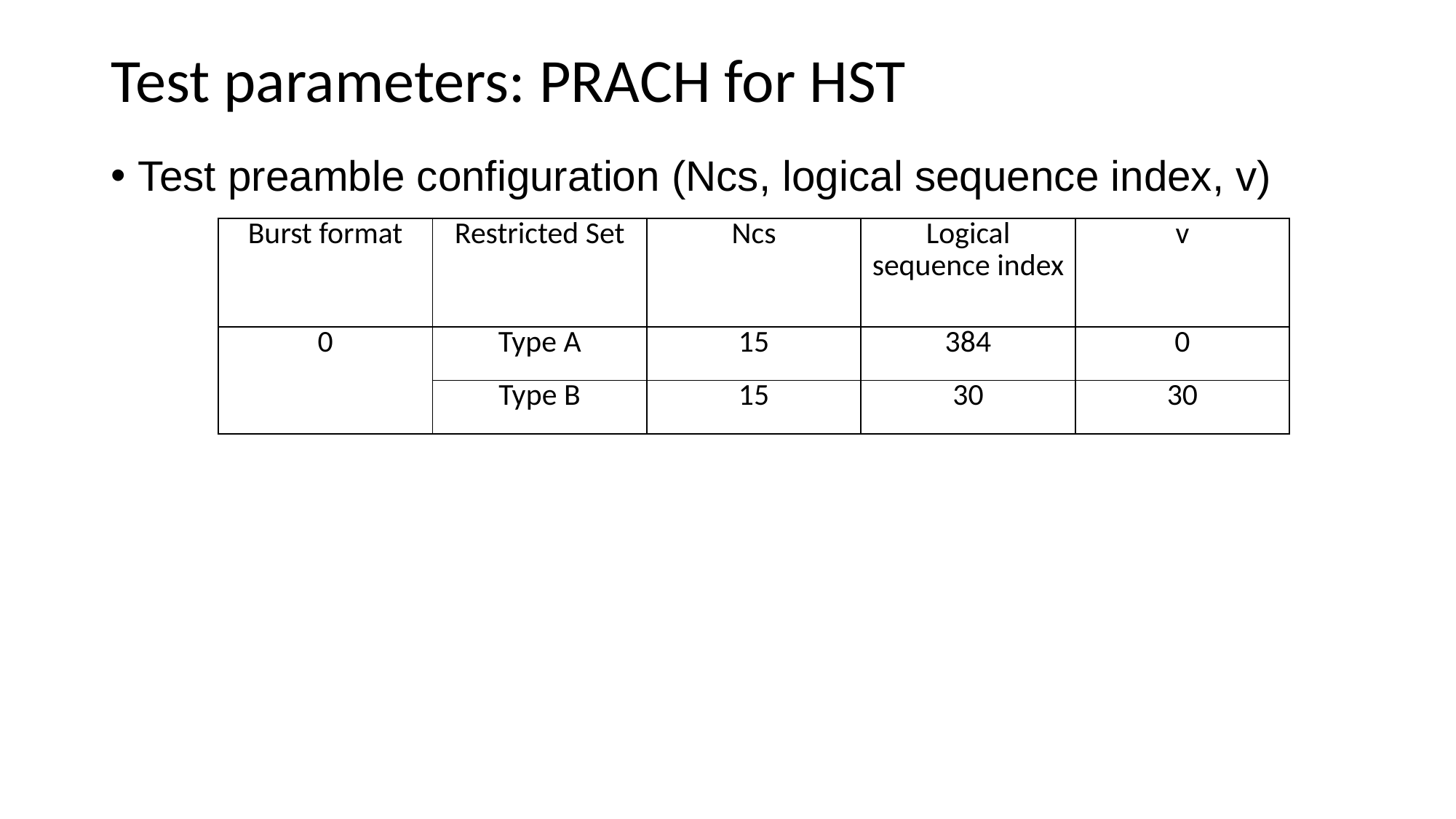

# Test parameters: PRACH for HST
Test preamble configuration (Ncs, logical sequence index, v)

| Burst format | Restricted Set | Ncs | Logical sequence index | v |
| --- | --- | --- | --- | --- |
| 0 | Type A | 15 | 384 | 0 |
|  | Type B | 15 | 30 | 30 |